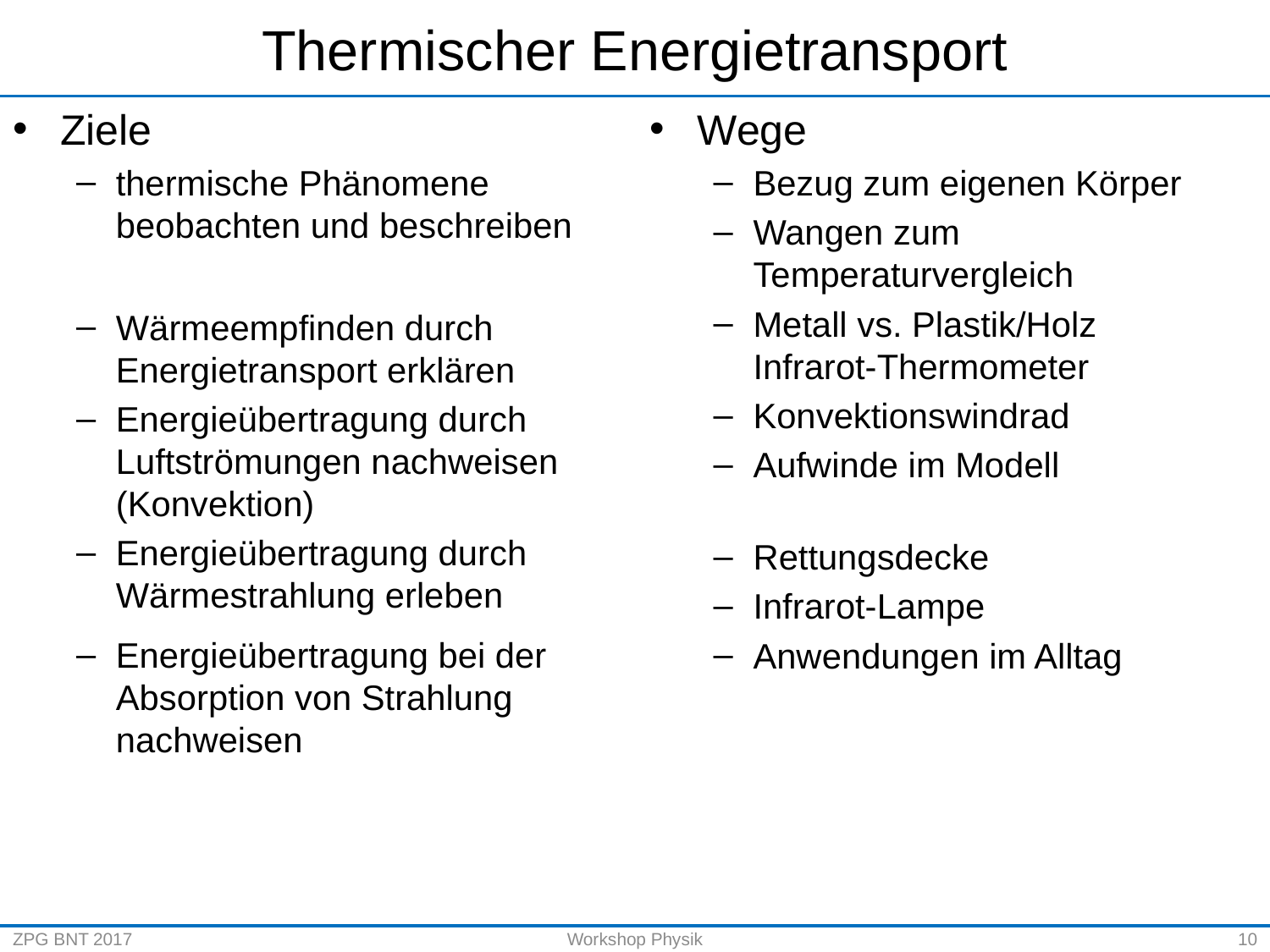

# Thermischer Energietransport
Ziele
thermische Phänomene beobachten und beschreiben
Wärmeempfinden durch Energietransport erklären
Energieübertragung durch Luftströmungen nachweisen (Konvektion)
Energieübertragung durch Wärmestrahlung erleben
Energieübertragung bei der Absorption von Strahlung nachweisen

Wege
Bezug zum eigenen Körper
Wangen zum Temperaturvergleich
Metall vs. Plastik/Holz
Infrarot-Thermometer
Konvektionswindrad
Aufwinde im Modell
Rettungsdecke
Infrarot-Lampe
Anwendungen im Alltag
ZPG BNT 2017
Workshop Physik
10